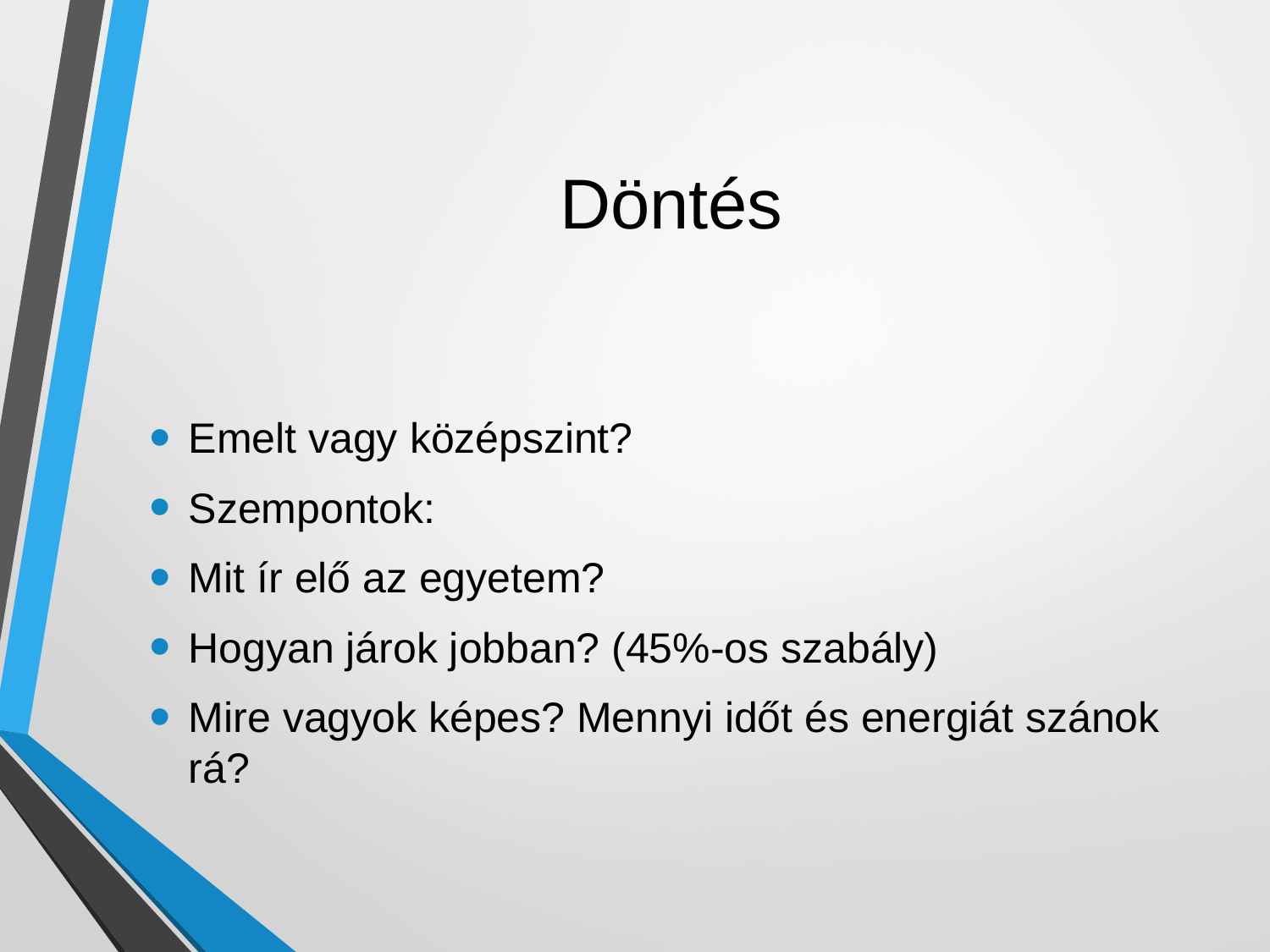

# Döntés
Emelt vagy középszint?
Szempontok:
Mit ír elő az egyetem?
Hogyan járok jobban? (45%-os szabály)
Mire vagyok képes? Mennyi időt és energiát szánok rá?